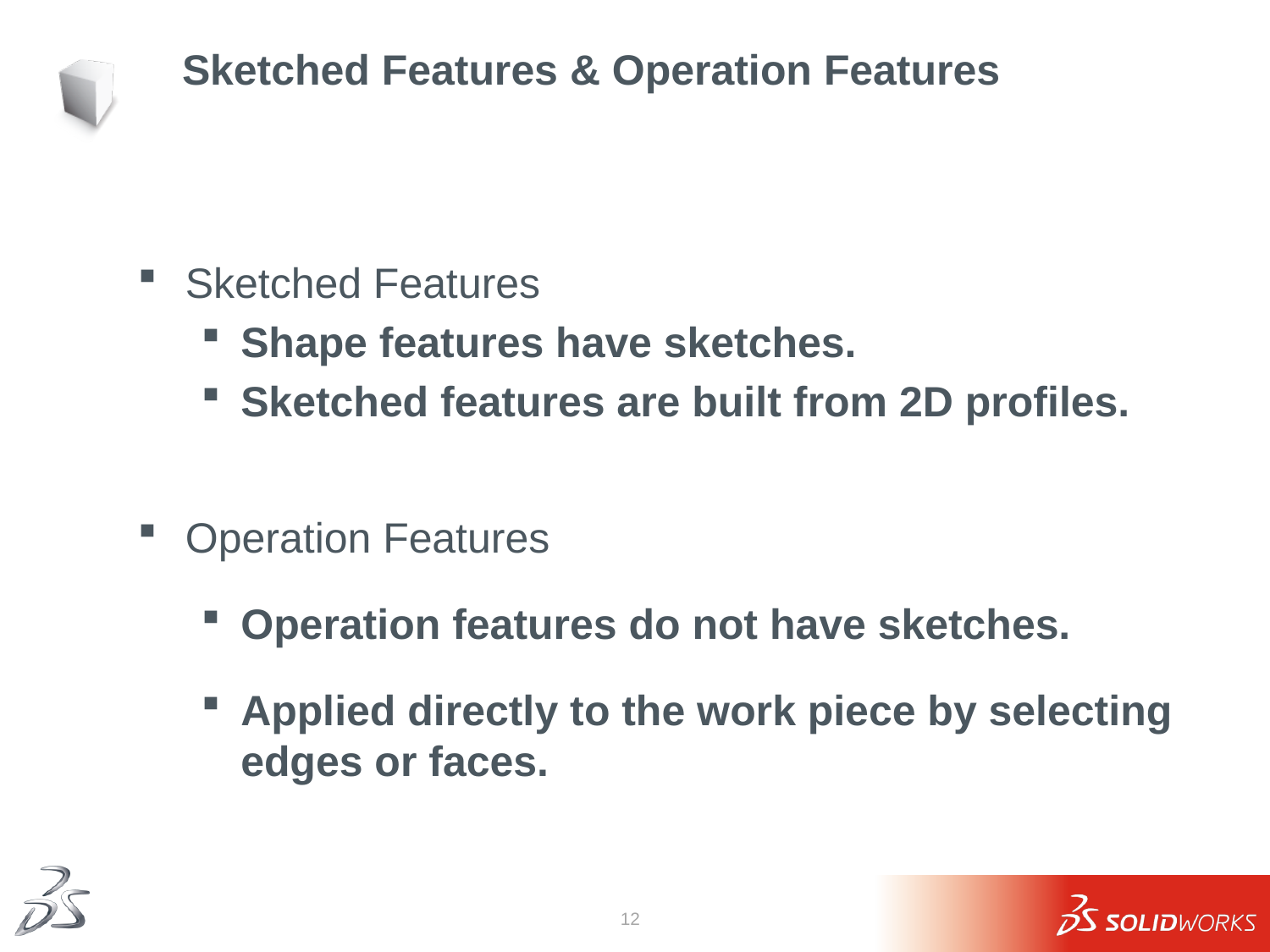

# Sketched Features & Operation Features
Sketched Features
Shape features have sketches.
Sketched features are built from 2D profiles.
Operation Features
Operation features do not have sketches.
Applied directly to the work piece by selecting edges or faces.